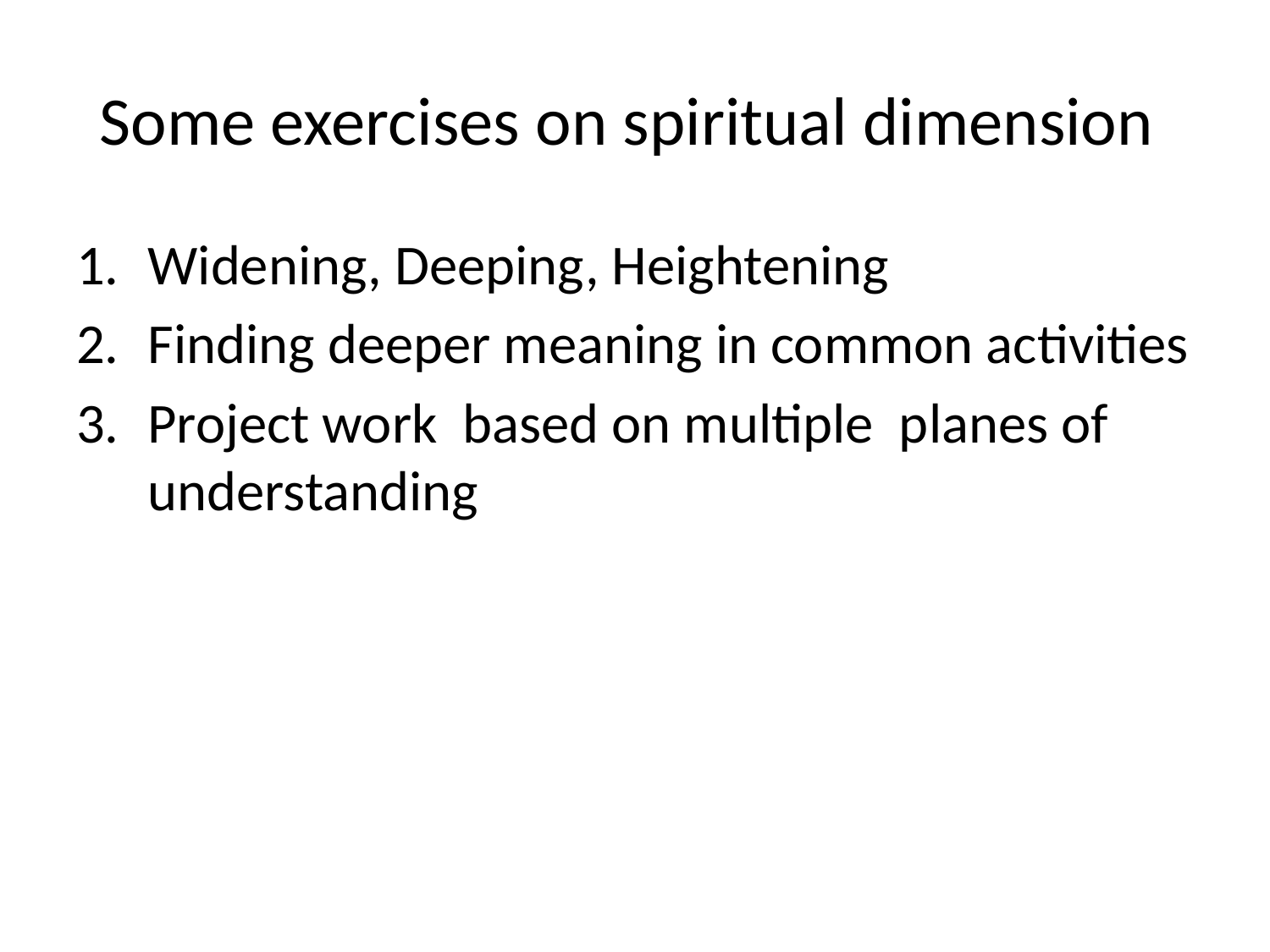

# Some exercises on spiritual dimension
Widening, Deeping, Heightening
Finding deeper meaning in common activities
Project work  based on multiple  planes of understanding